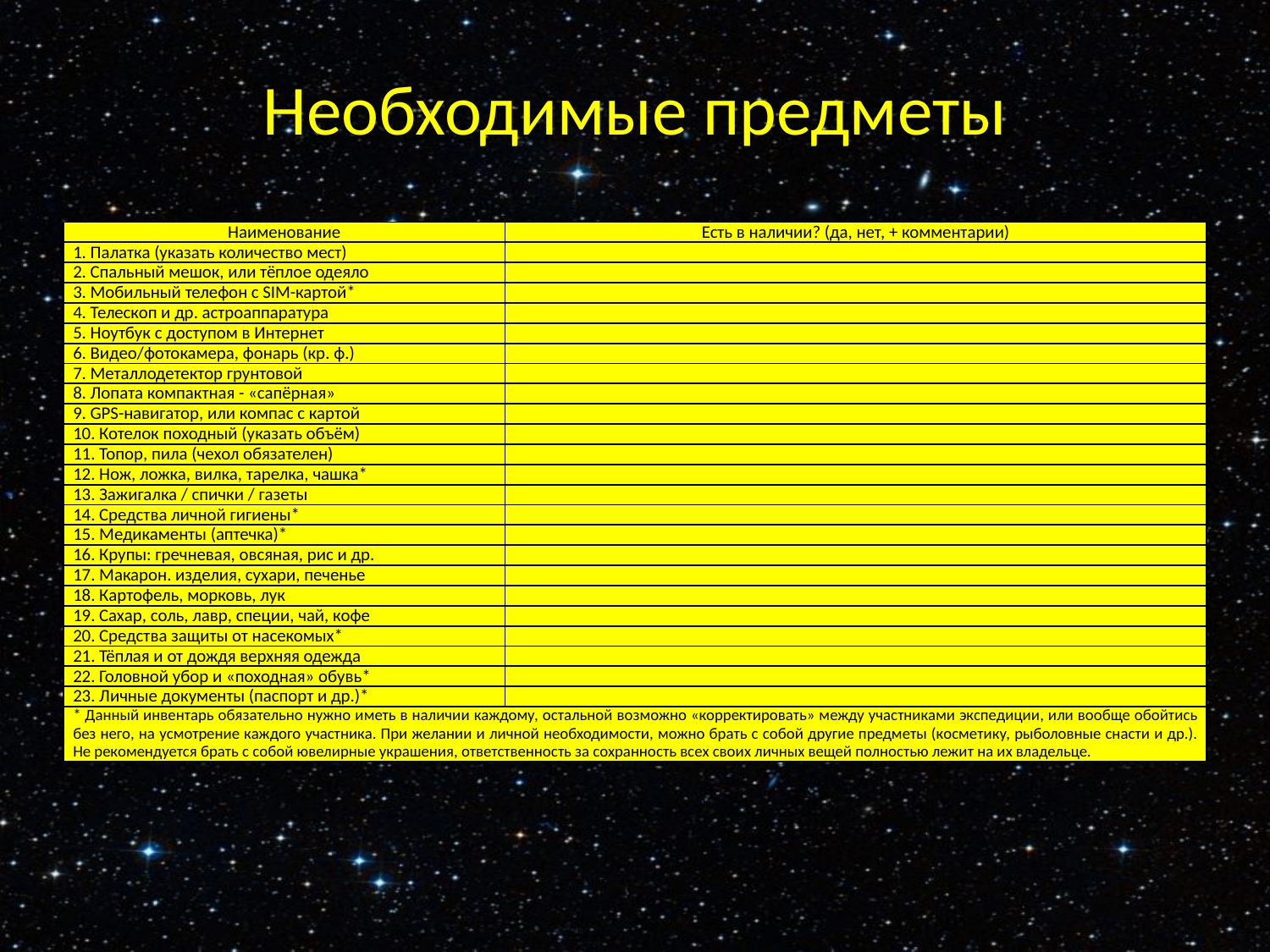

# Необходимые предметы
| Наименование | Есть в наличии? (да, нет, + комментарии) |
| --- | --- |
| 1. Палатка (указать количество мест) |  |
| 2. Спальный мешок, или тёплое одеяло |  |
| 3. Мобильный телефон с SIM-картой\* |  |
| 4. Телескоп и др. астроаппаратура |  |
| 5. Ноутбук с доступом в Интернет |  |
| 6. Видео/фотокамера, фонарь (кр. ф.) |  |
| 7. Металлодетектор грунтовой |  |
| 8. Лопата компактная - «сапёрная» |  |
| 9. GPS-навигатор, или компас с картой |  |
| 10. Котелок походный (указать объём) |  |
| 11. Топор, пила (чехол обязателен) |  |
| 12. Нож, ложка, вилка, тарелка, чашка\* |  |
| 13. Зажигалка / спички / газеты |  |
| 14. Средства личной гигиены\* |  |
| 15. Медикаменты (аптечка)\* |  |
| 16. Крупы: гречневая, овсяная, рис и др. |  |
| 17. Макарон. изделия, сухари, печенье |  |
| 18. Картофель, морковь, лук |  |
| 19. Сахар, соль, лавр, специи, чай, кофе |  |
| 20. Средства защиты от насекомых\* |  |
| 21. Тёплая и от дождя верхняя одежда |  |
| 22. Головной убор и «походная» обувь\* |  |
| 23. Личные документы (паспорт и др.)\* |  |
| \* Данный инвентарь обязательно нужно иметь в наличии каждому, остальной возможно «корректировать» между участниками экспедиции, или вообще обойтись без него, на усмотрение каждого участника. При желании и личной необходимости, можно брать с собой другие предметы (косметику, рыболовные снасти и др.). Не рекомендуется брать с собой ювелирные украшения, ответственность за сохранность всех своих личных вещей полностью лежит на их владельце. |  |